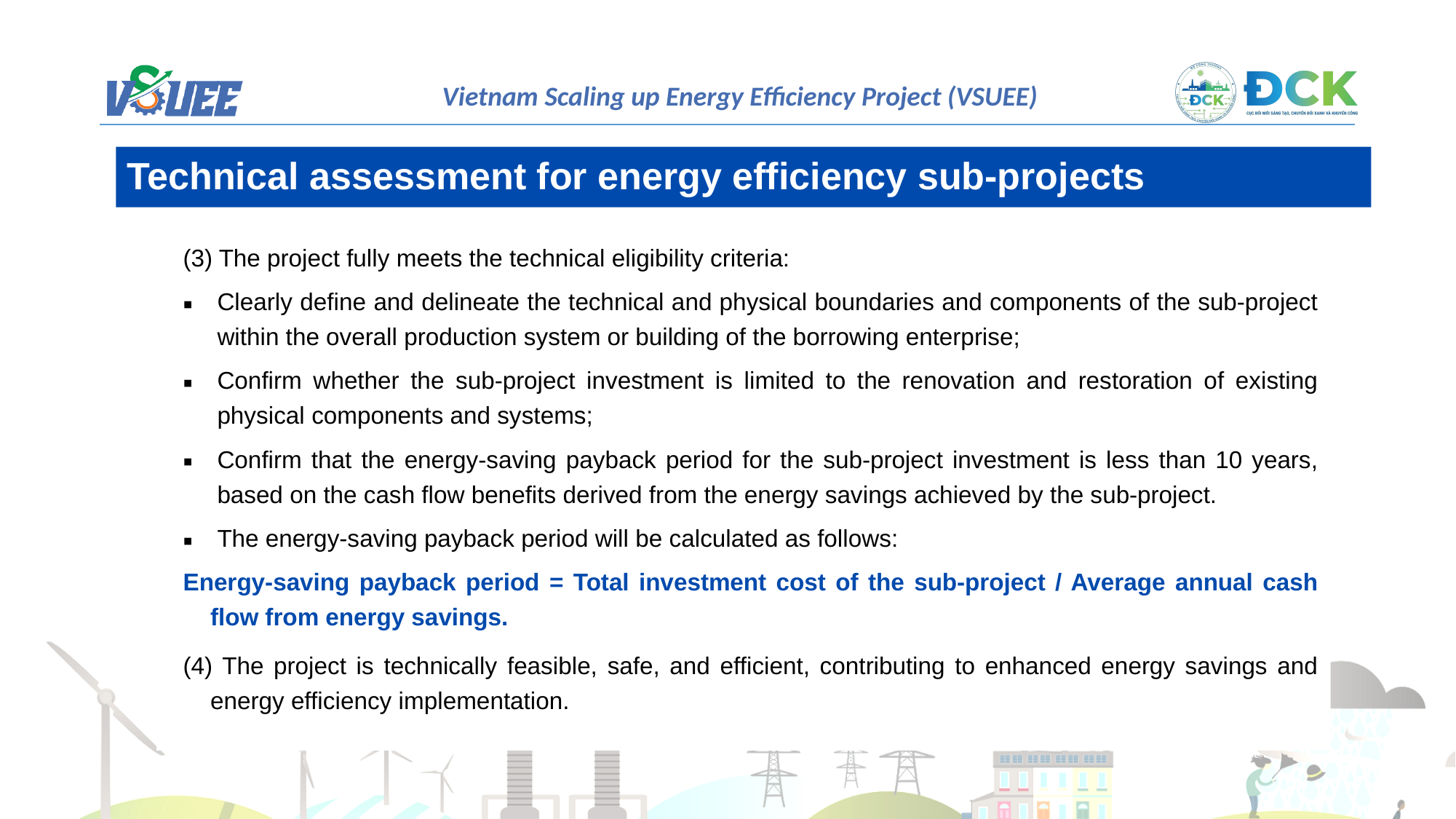

Technical assessment for energy efficiency sub-projects
(3) The project fully meets the technical eligibility criteria:
Clearly define and delineate the technical and physical boundaries and components of the sub-project within the overall production system or building of the borrowing enterprise;
Confirm whether the sub-project investment is limited to the renovation and restoration of existing physical components and systems;
Confirm that the energy-saving payback period for the sub-project investment is less than 10 years, based on the cash flow benefits derived from the energy savings achieved by the sub-project.
The energy-saving payback period will be calculated as follows:
Energy-saving payback period = Total investment cost of the sub-project / Average annual cash flow from energy savings.
(4) The project is technically feasible, safe, and efficient, contributing to enhanced energy savings and energy efficiency implementation.